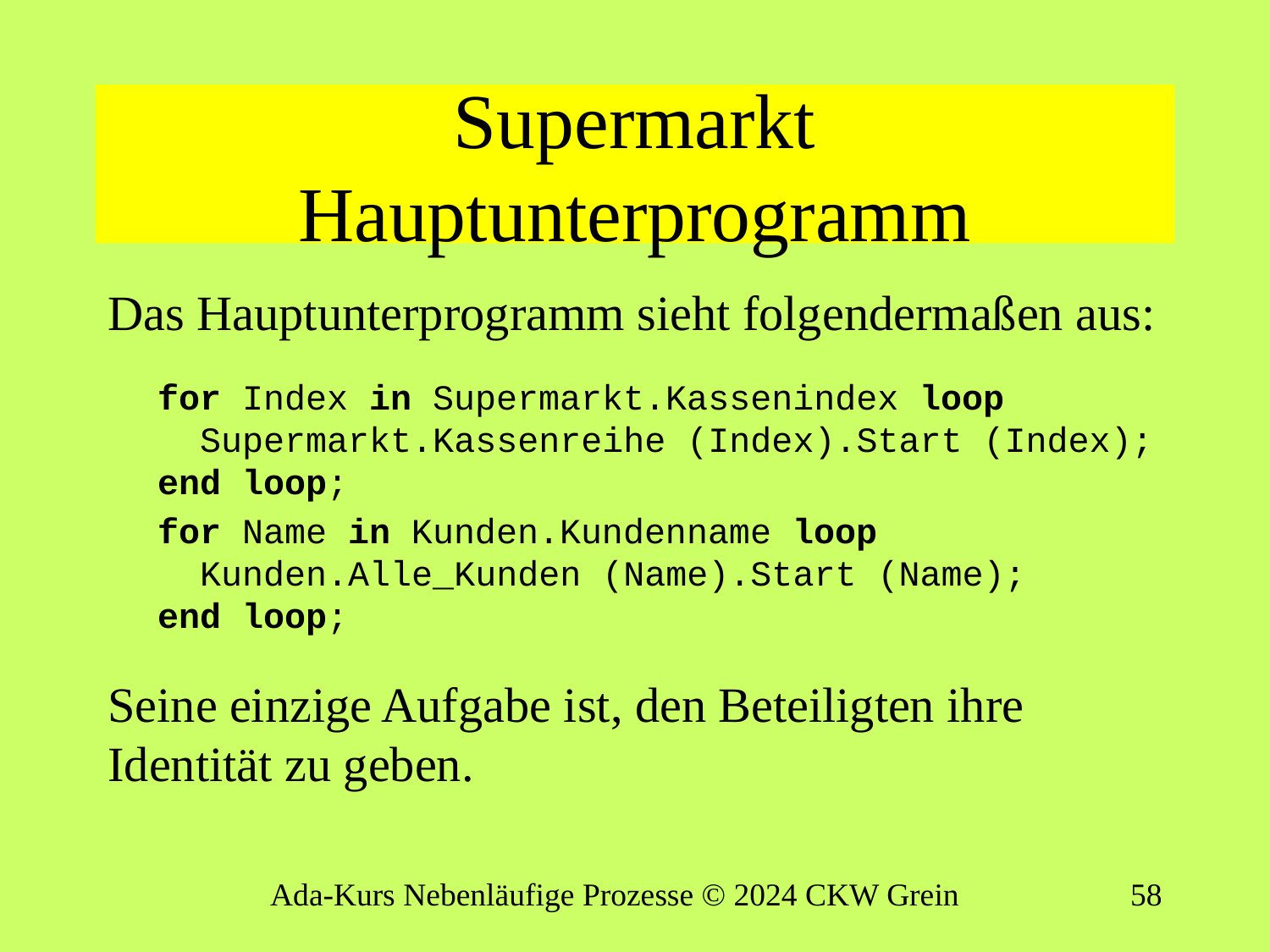

# Supermarkt Hauptunterprogramm
Das Hauptunterprogramm sieht folgendermaßen aus:

for Index in Supermarkt.Kassenindex loop
  Supermarkt.Kassenreihe (Index).Start (Index);
end loop;
for Name in Kunden.Kundenname loop
  Kunden.Alle_Kunden (Name).Start (Name);
end loop;

Seine einzige Aufgabe ist, den Beteiligten ihre Identität zu geben.

Ada-Kurs Nebenläufige Prozesse © 2024 CKW Grein
58